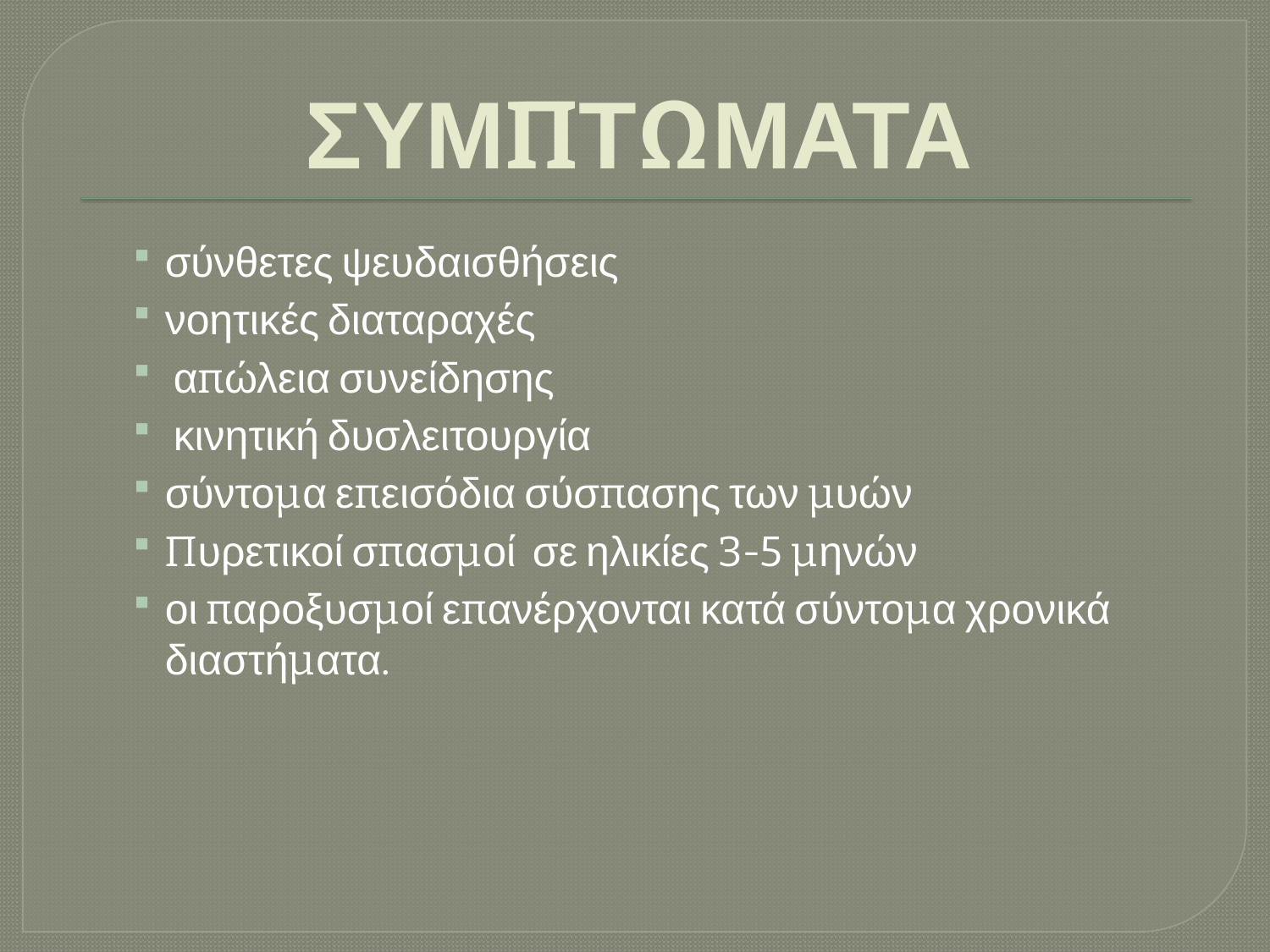

# ΣΥΜΠΤΩΜΑΤΑ
σύνθετες ψευδαισθήσεις
νοητικές διαταραχές
 απώλεια συνείδησης
 κινητική δυσλειτουργία
σύντομα επεισόδια σύσπασης των μυών
Πυρετικοί σπασμοί  σε ηλικίες 3-5 μηνών
οι παροξυσμοί επανέρχονται κατά σύντομα χρονικά διαστήματα.